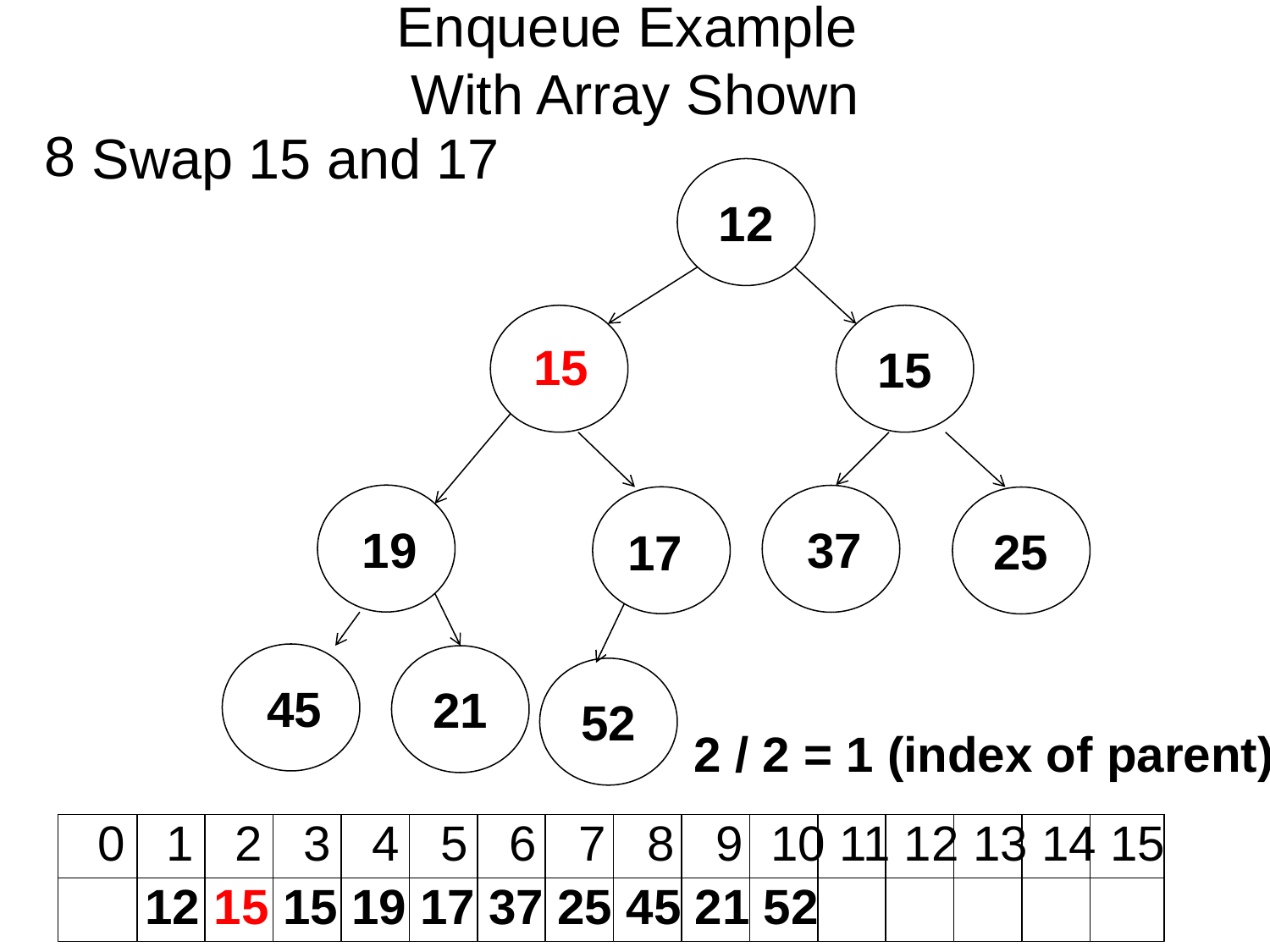

# Enqueue Example With Array Shown
Swap 15 and 17

12

15
15

19
37
25
17

45
21
52
2 / 2 = 1 (index of parent)
0   1   2   3   4   5   6   7   8   9  10 11 12 13 14 15

    12 15 15 19 17 37 25 45 21 52